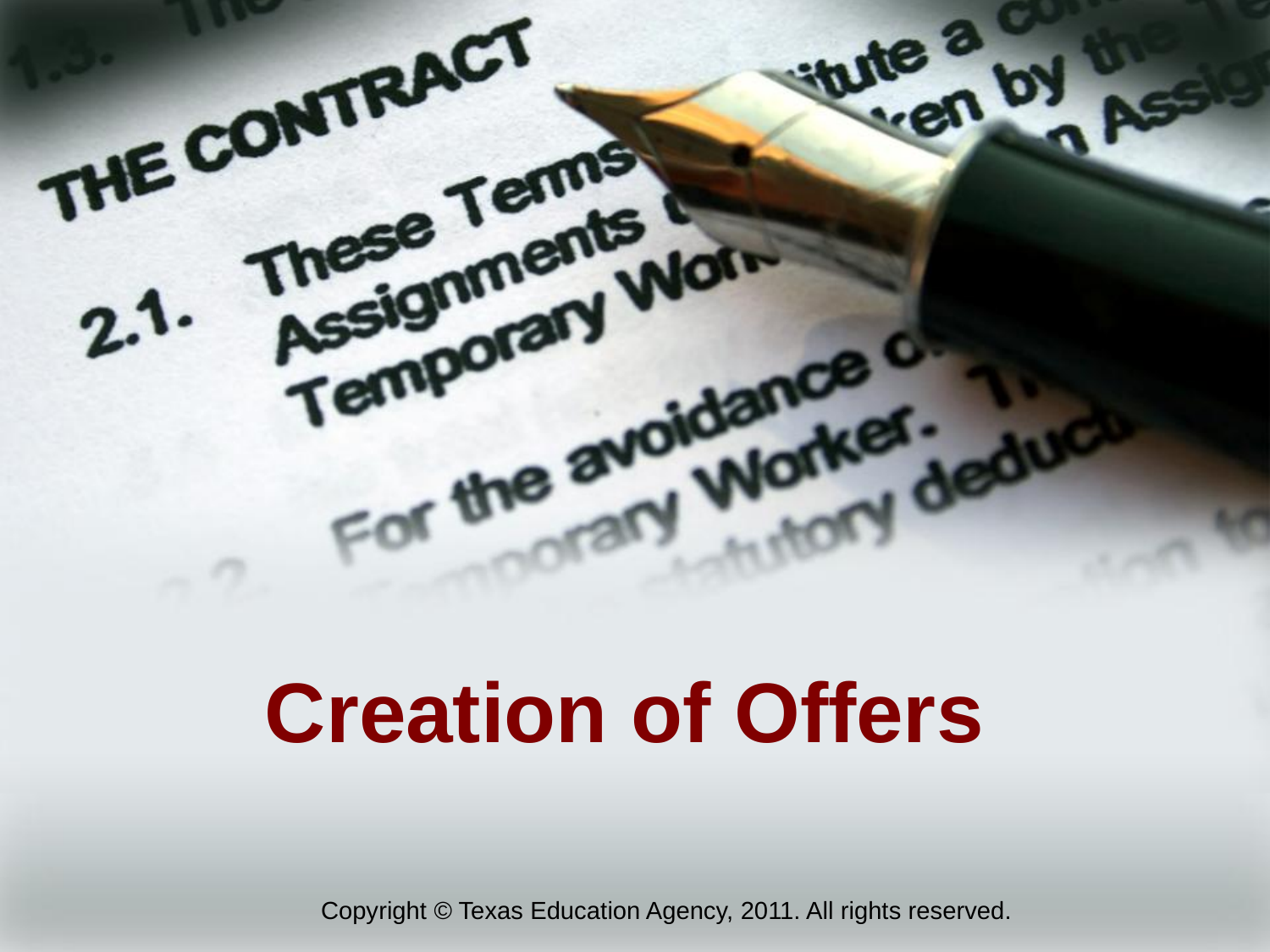

# Creation of Offers
Copyright © Texas Education Agency, 2011. All rights reserved.